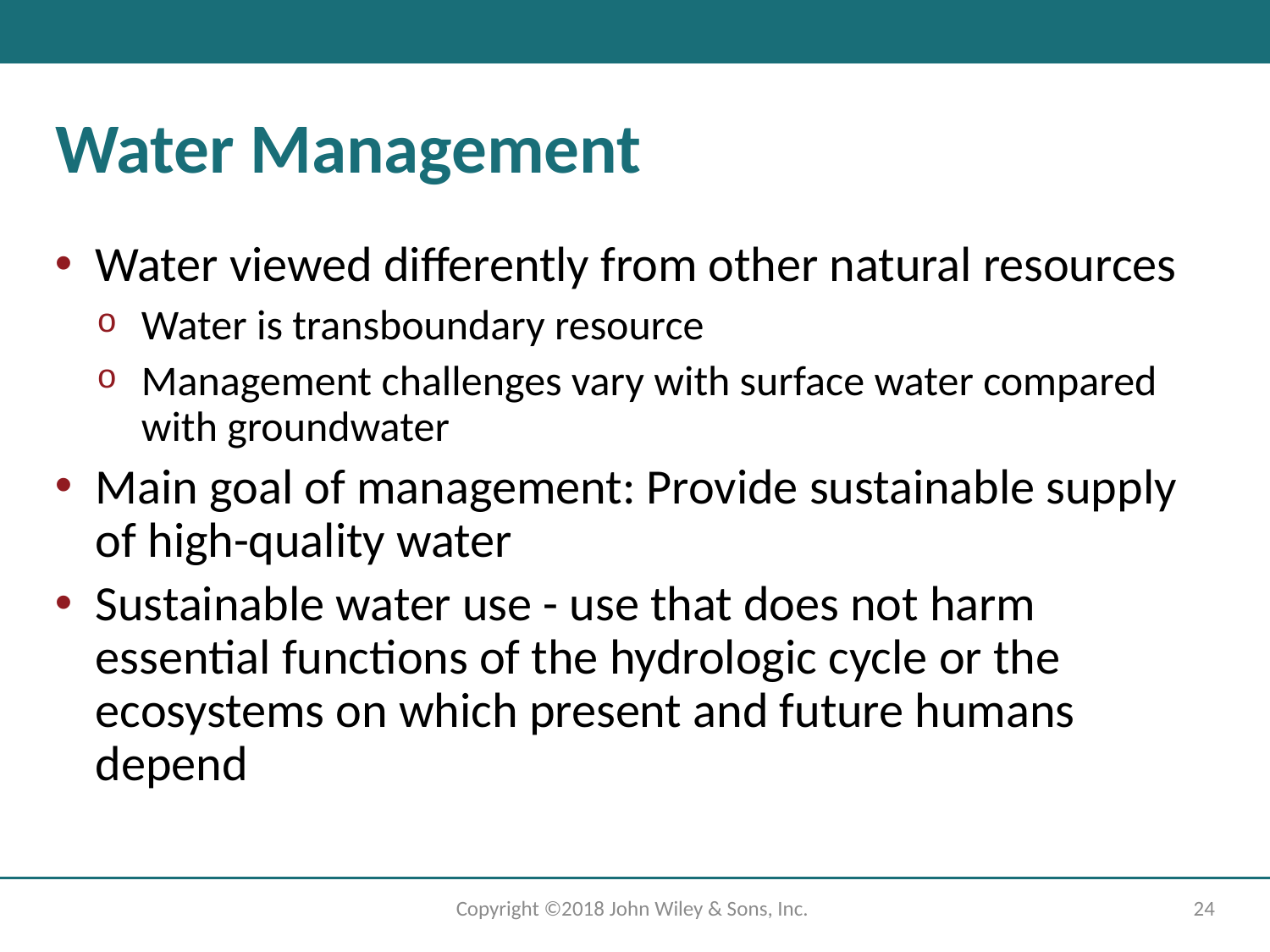

# Water Management
Water viewed differently from other natural resources
Water is transboundary resource
Management challenges vary with surface water compared with groundwater
Main goal of management: Provide sustainable supply of high-quality water
Sustainable water use - use that does not harm essential functions of the hydrologic cycle or the ecosystems on which present and future humans depend
Copyright ©2018 John Wiley & Sons, Inc.
24